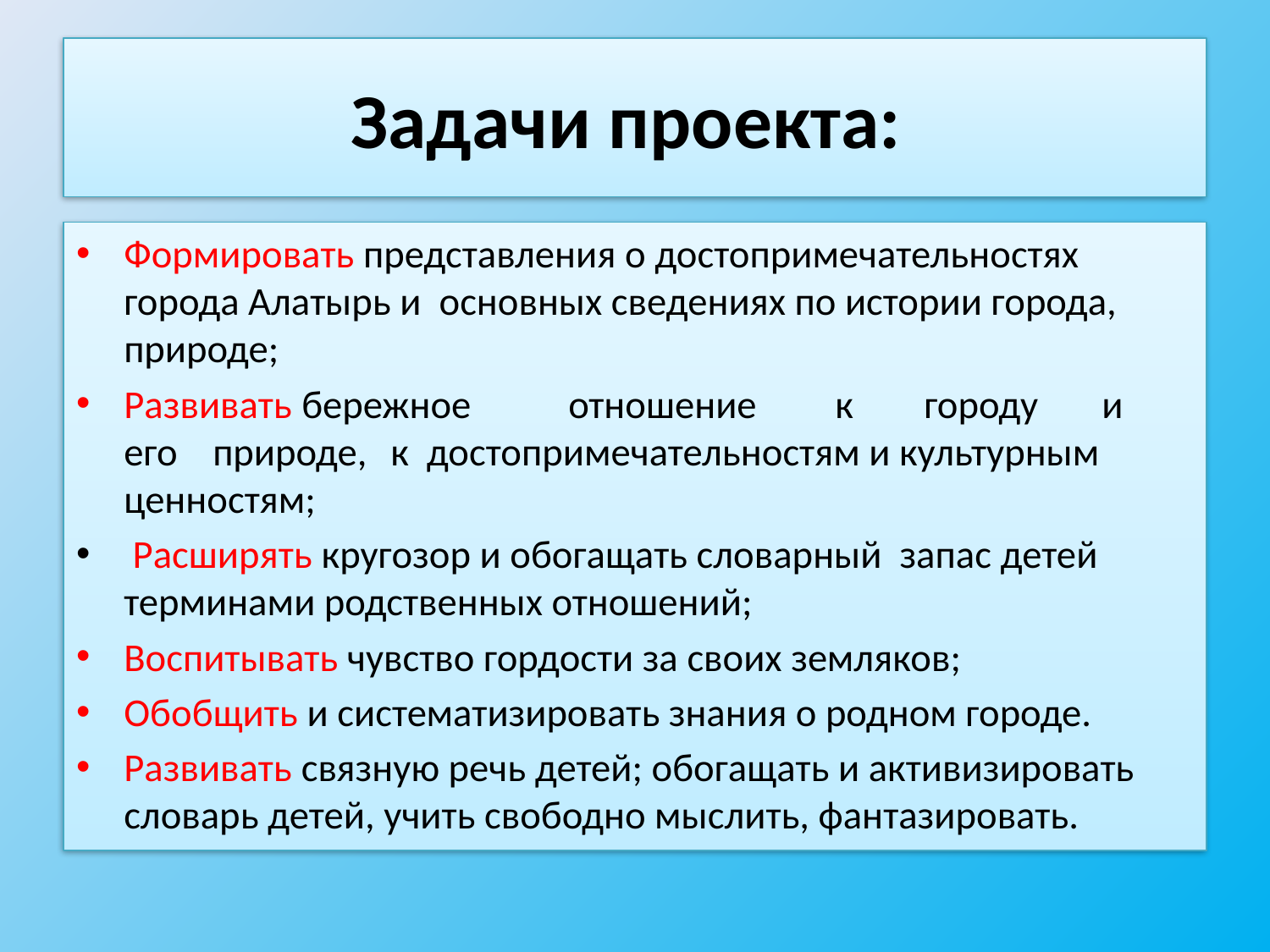

# Задачи проекта:
Формировать представления о достопримечательностях города Алатырь и  основных сведениях по истории города, природе;
Развивать 	бережное 	отношение 	к 	городу 	и 	его 	природе, 	к  достопримечательностям и культурным ценностям;
 Расширять кругозор и обогащать словарный  запас детей терминами родственных отношений;
Воспитывать чувство гордости за своих земляков;
Обобщить и систематизировать знания о родном городе.
Развивать связную речь детей; обогащать и активизировать словарь детей, учить свободно мыслить, фантазировать.